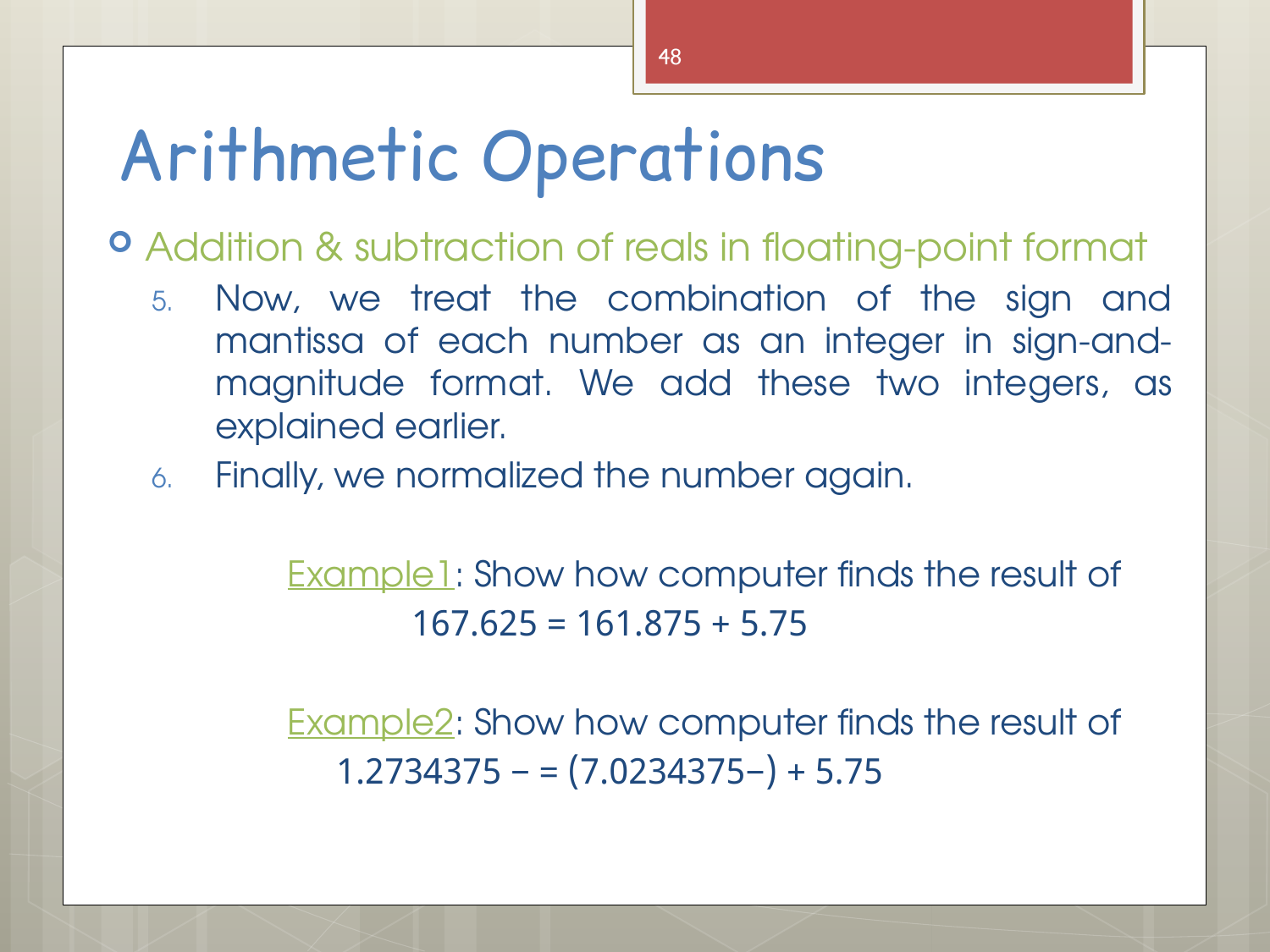

48
# Arithmetic Operations
Addition & subtraction of reals in floating-point format
Now, we treat the combination of the sign and mantissa of each number as an integer in sign-and-magnitude format. We add these two integers, as explained earlier.
Finally, we normalized the number again.

Example1: Show how computer finds the result of
5.75 + 161.875 = 167.625

Example2: Show how computer finds the result of
5.75 + (−7.0234375) = − 1.2734375